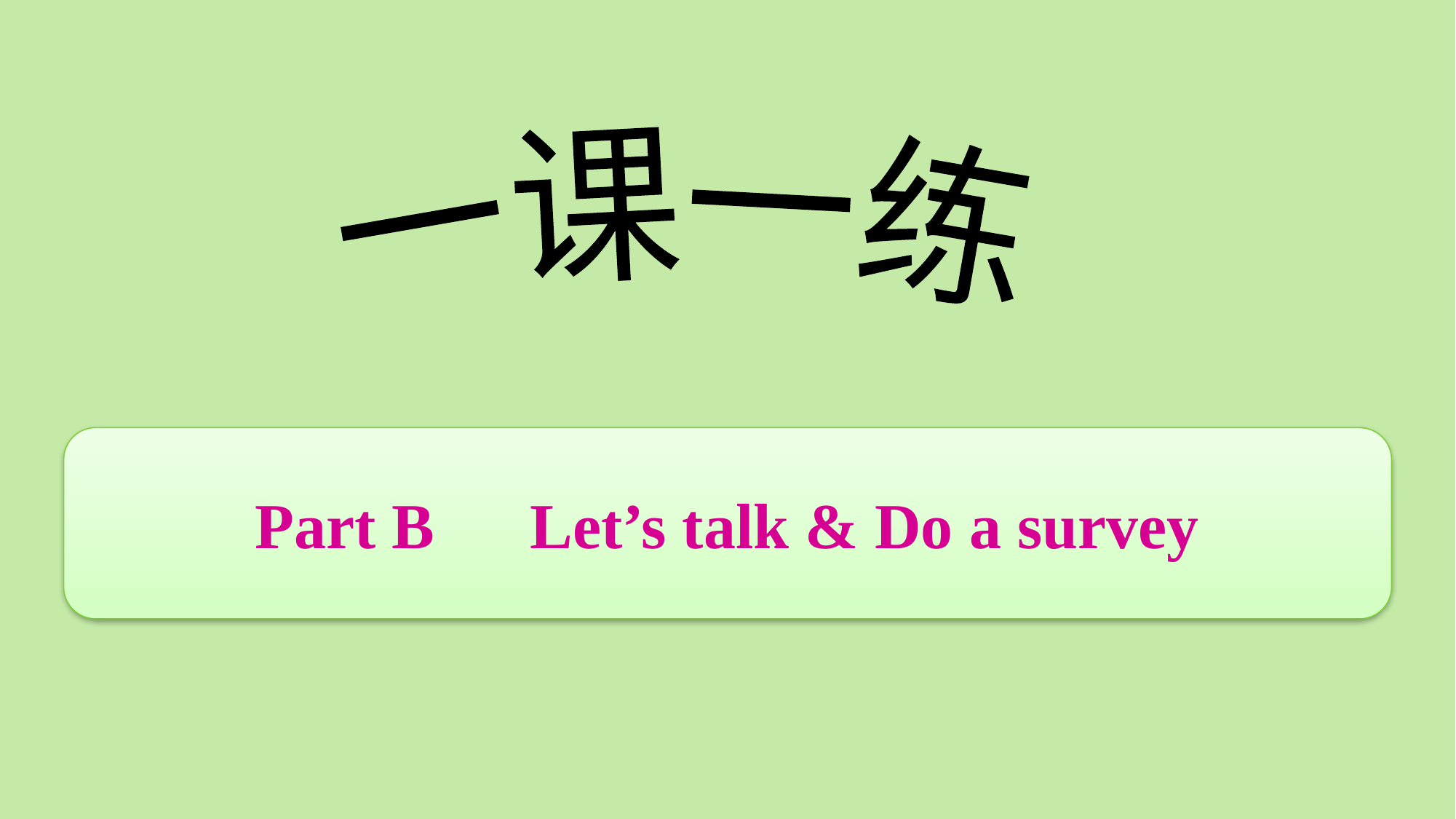

Part B　Let’s talk & Do a survey